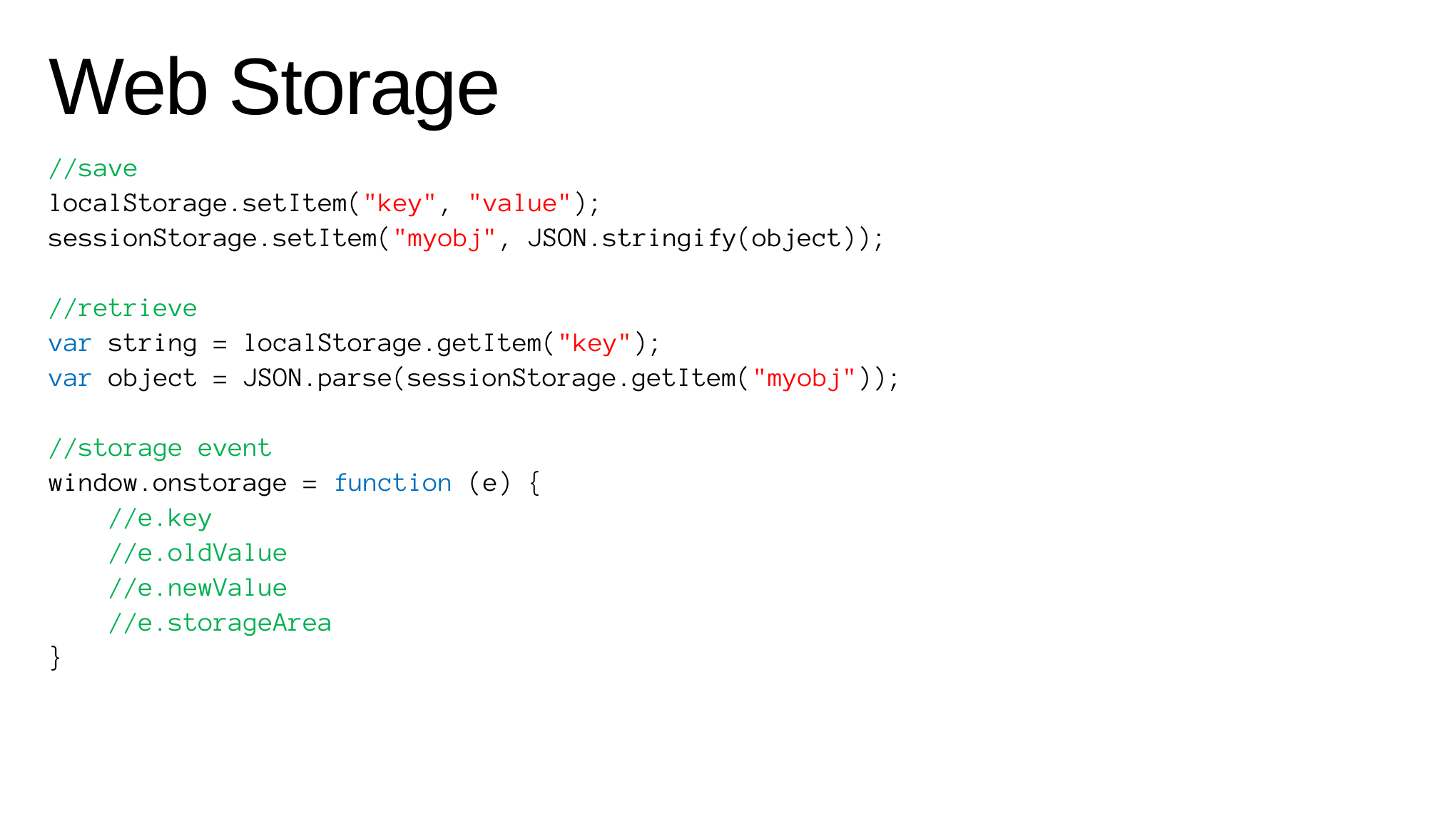

# Web Storage
//save
localStorage.setItem("key", "value");
sessionStorage.setItem("myobj", JSON.stringify(object));

//retrieve
var string = localStorage.getItem("key");
var object = JSON.parse(sessionStorage.getItem("myobj"));

//storage event
window.onstorage = function (e) {
    //e.key
    //e.oldValue
    //e.newValue
    //e.storageArea
}